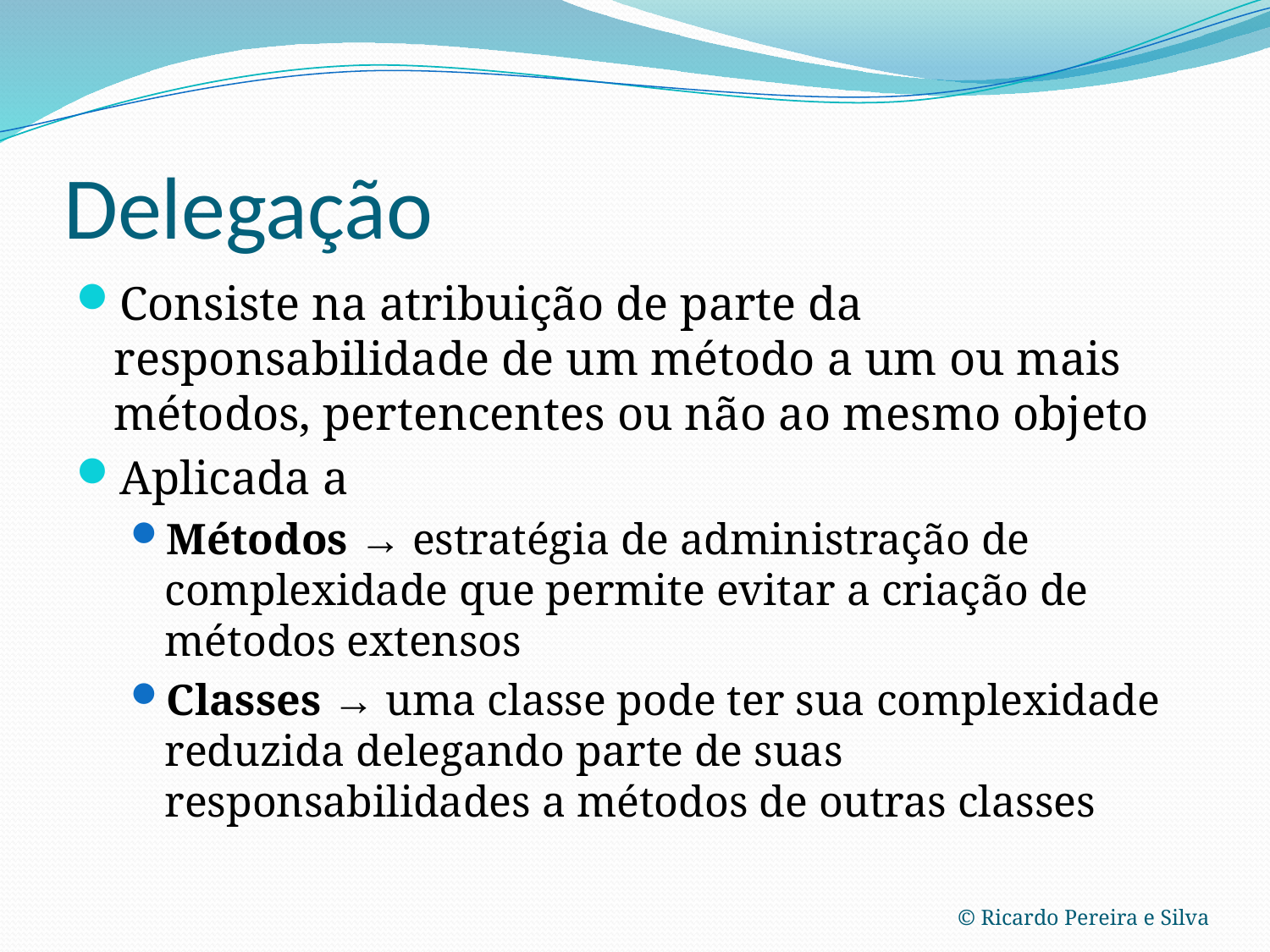

# Delegação
Consiste na atribuição de parte da responsabilidade de um método a um ou mais métodos, pertencentes ou não ao mesmo objeto
Aplicada a
Métodos → estratégia de administração de complexidade que permite evitar a criação de métodos extensos
Classes → uma classe pode ter sua complexidade reduzida delegando parte de suas responsabilidades a métodos de outras classes
© Ricardo Pereira e Silva